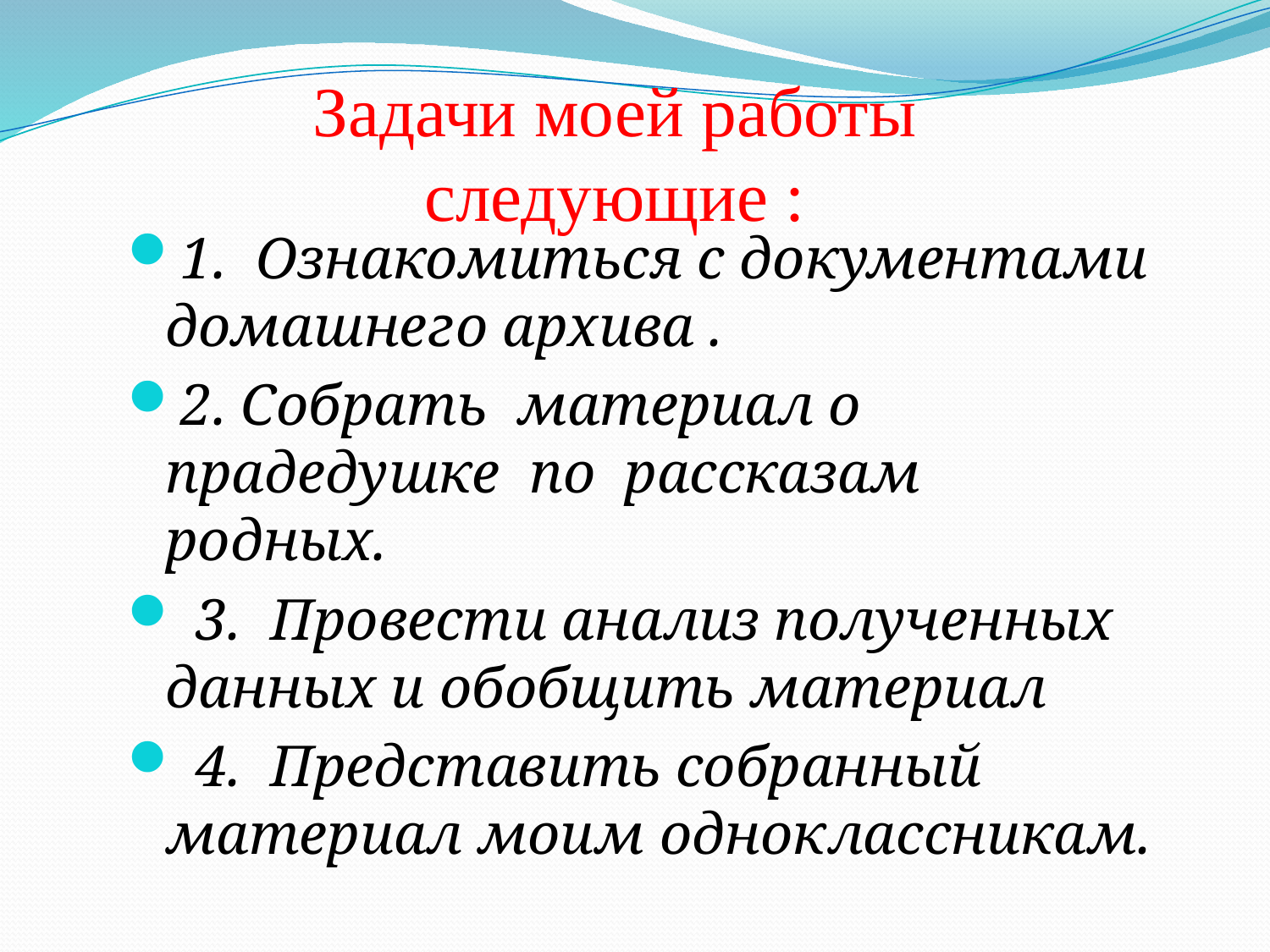

#
Задачи моей работы следующие :
1.  Ознакомиться с документами  домашнего архива .
2. Собрать  материал о прадедушке  по  рассказам   родных.
 3.  Провести анализ полученных данных и обобщить материал
 4.  Представить собранный материал моим одноклассникам.